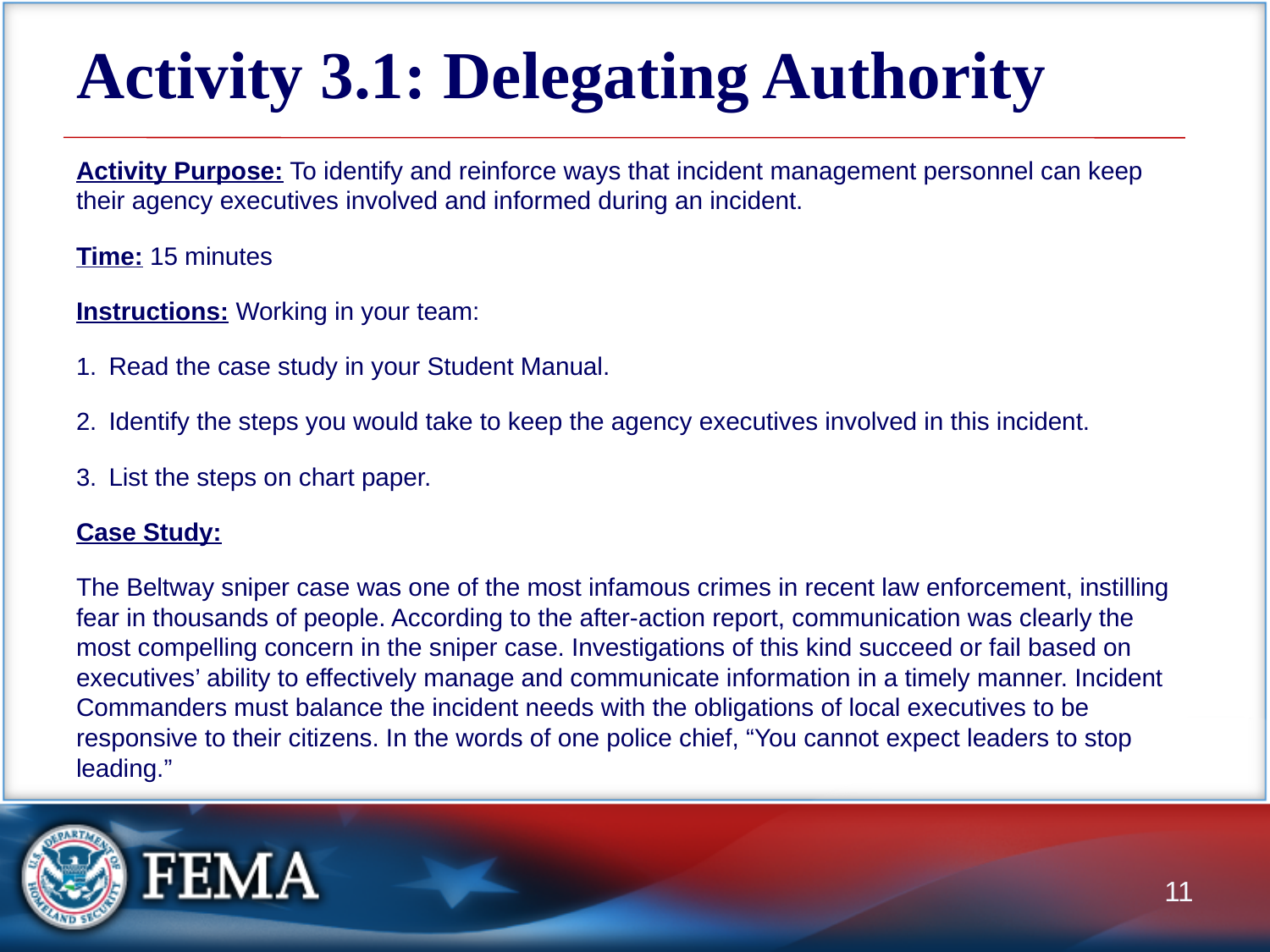

# Activity 3.1: Delegating Authority
Activity Purpose: To identify and reinforce ways that incident management personnel can keep their agency executives involved and informed during an incident.
Time: 15 minutes
Instructions: Working in your team:
Read the case study in your Student Manual.
Identify the steps you would take to keep the agency executives involved in this incident.
List the steps on chart paper.
Case Study:
The Beltway sniper case was one of the most infamous crimes in recent law enforcement, instilling fear in thousands of people. According to the after-action report, communication was clearly the most compelling concern in the sniper case. Investigations of this kind succeed or fail based on executives’ ability to effectively manage and communicate information in a timely manner. Incident Commanders must balance the incident needs with the obligations of local executives to be responsive to their citizens. In the words of one police chief, “You cannot expect leaders to stop leading.”
11